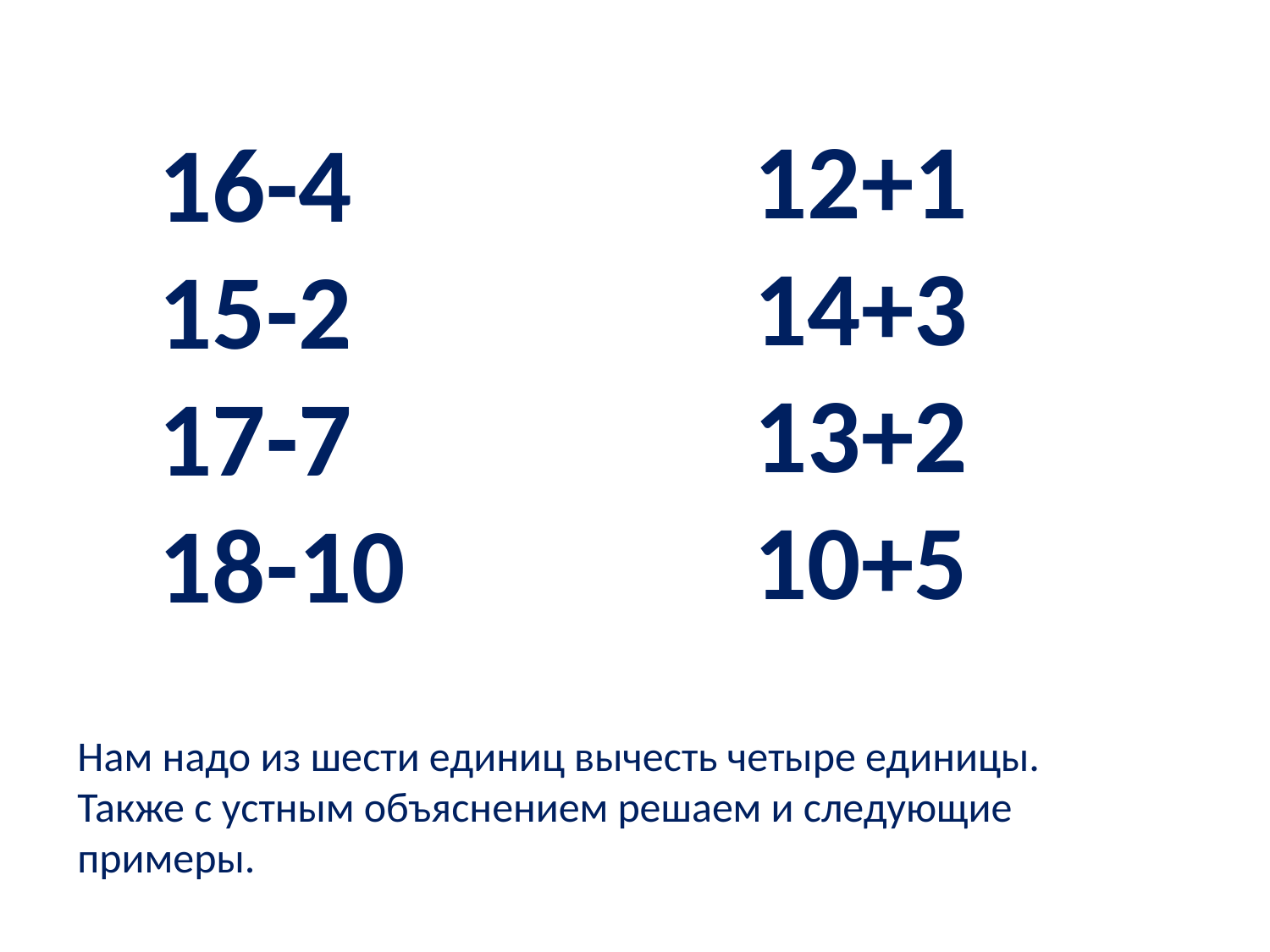

12+1
14+3
13+2
10+5
16-4
15-2
17-7
18-10
Нам надо из шести единиц вычесть четыре единицы.
Также с устным объяснением решаем и следующие  примеры.